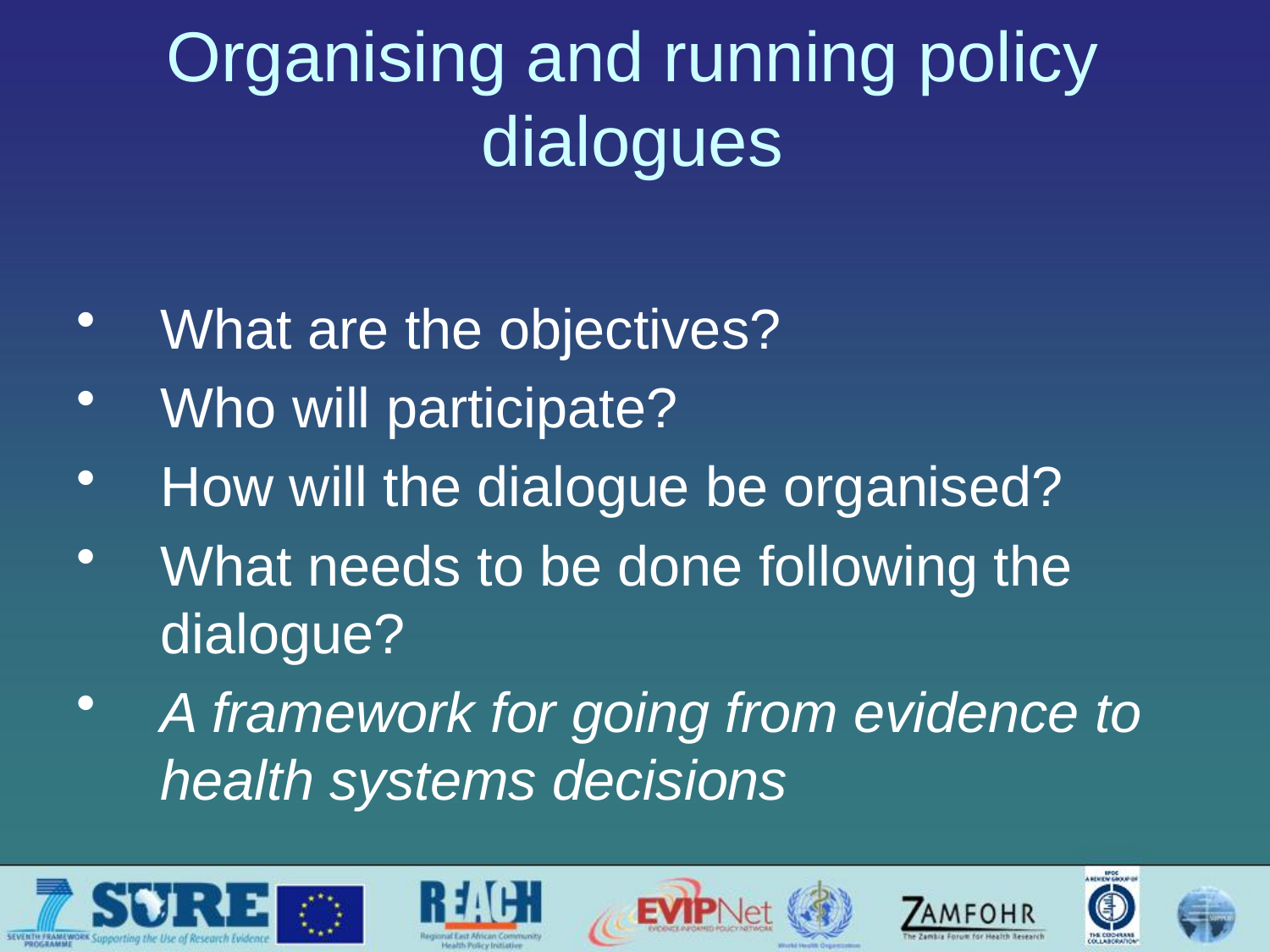

# Organising and running policy dialogues
What are the objectives?
Who will participate?
How will the dialogue be organised?
What needs to be done following the dialogue?
A framework for going from evidence to health systems decisions